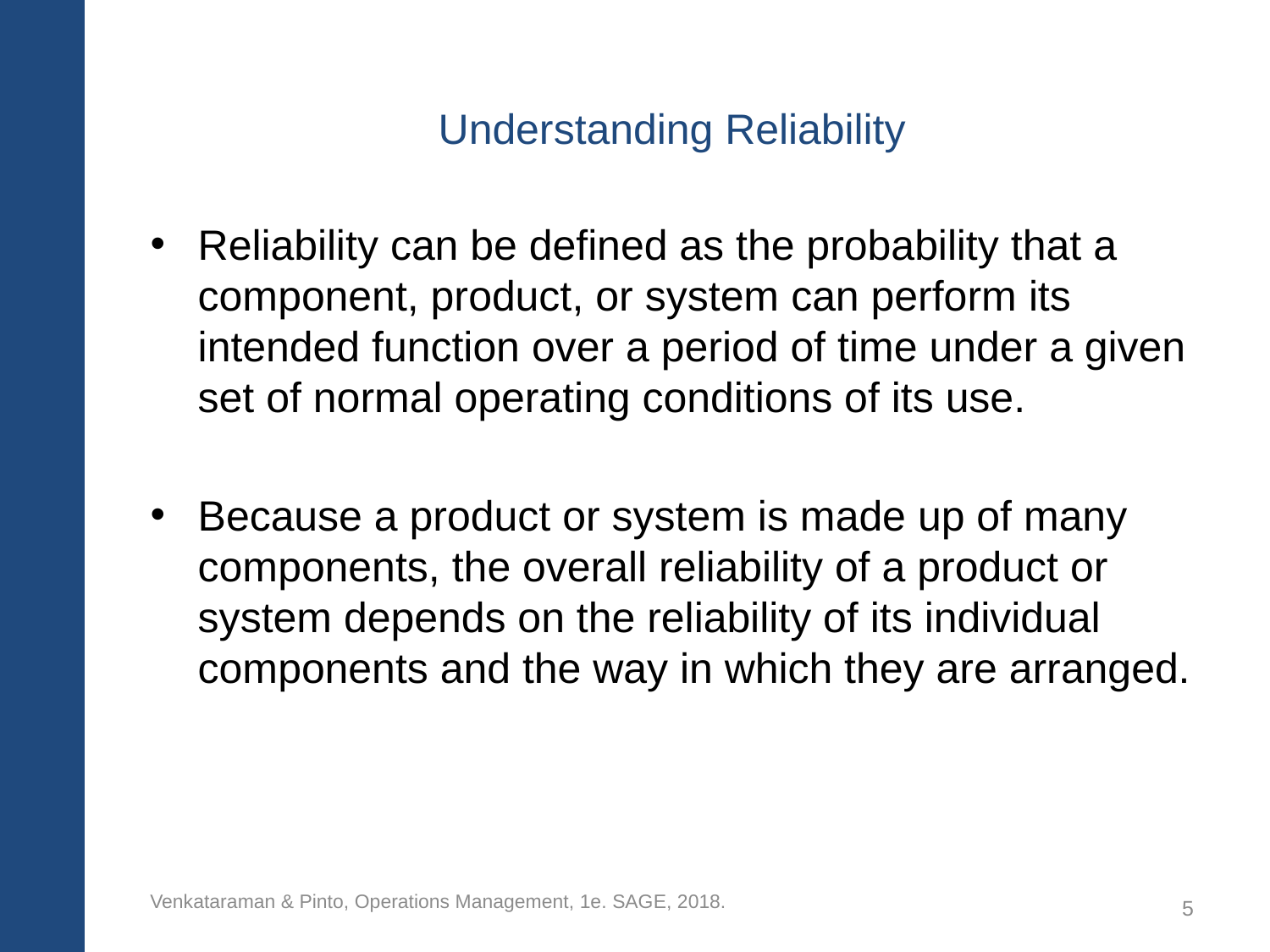

# Understanding Reliability
Reliability can be defined as the probability that a component, product, or system can perform its intended function over a period of time under a given set of normal operating conditions of its use.

Because a product or system is made up of many components, the overall reliability of a product or system depends on the reliability of its individual components and the way in which they are arranged.
Venkataraman & Pinto, Operations Management, 1e. SAGE, 2018.
5